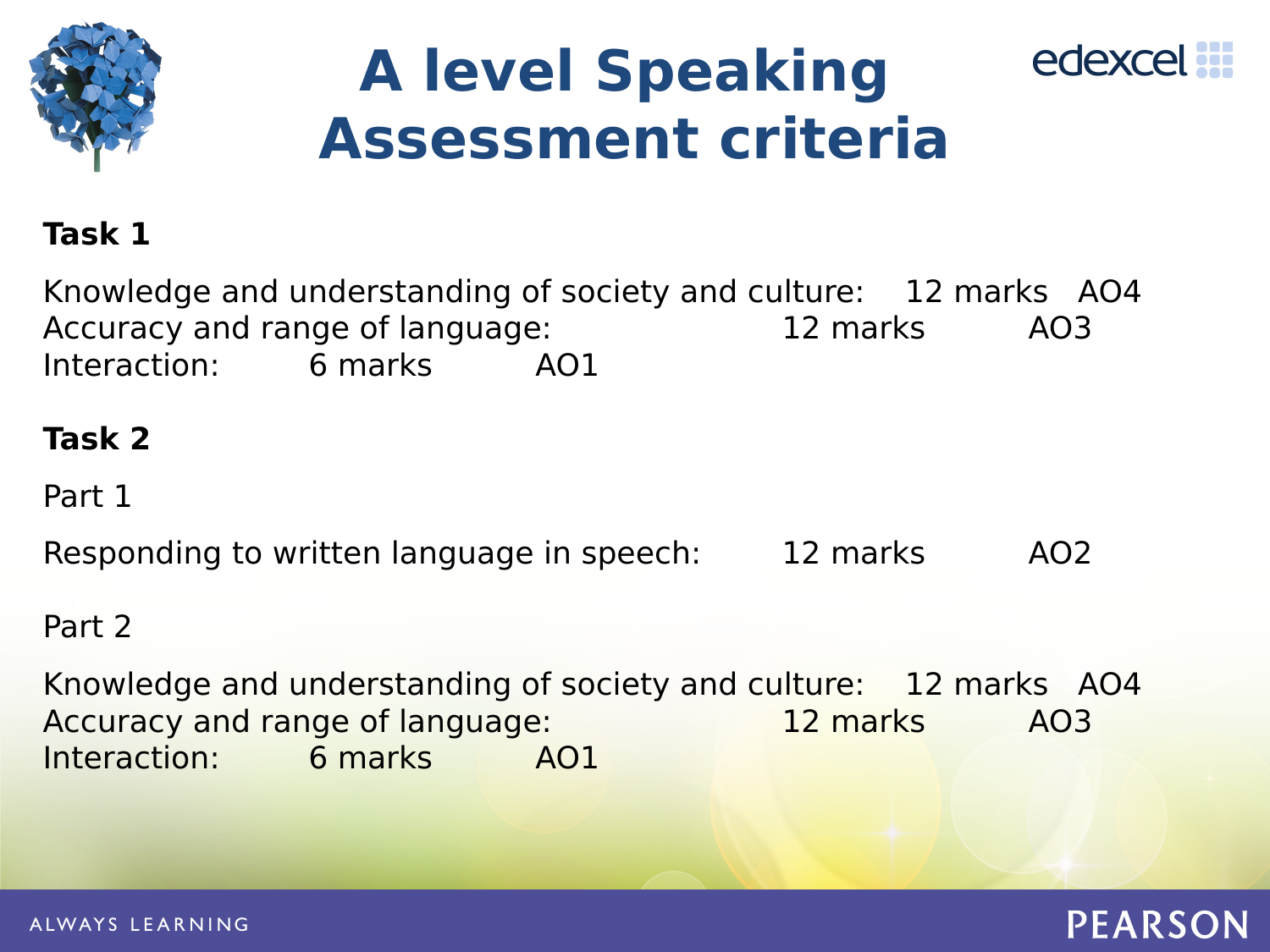

# A level Speaking Assessment criteria
Task 1

Knowledge and understanding of society and culture:	12 marks   AO4
Accuracy and range of language: 						12 marks 	AO3
Interaction: 											  6 marks 	AO1

Task 2

Part 1

Responding to written language in speech:				12 marks 	AO2

Part 2

Knowledge and understanding of society and culture:	12 marks   AO4
Accuracy and range of language: 						12 marks 	AO3
Interaction: 											  6 marks 	AO1